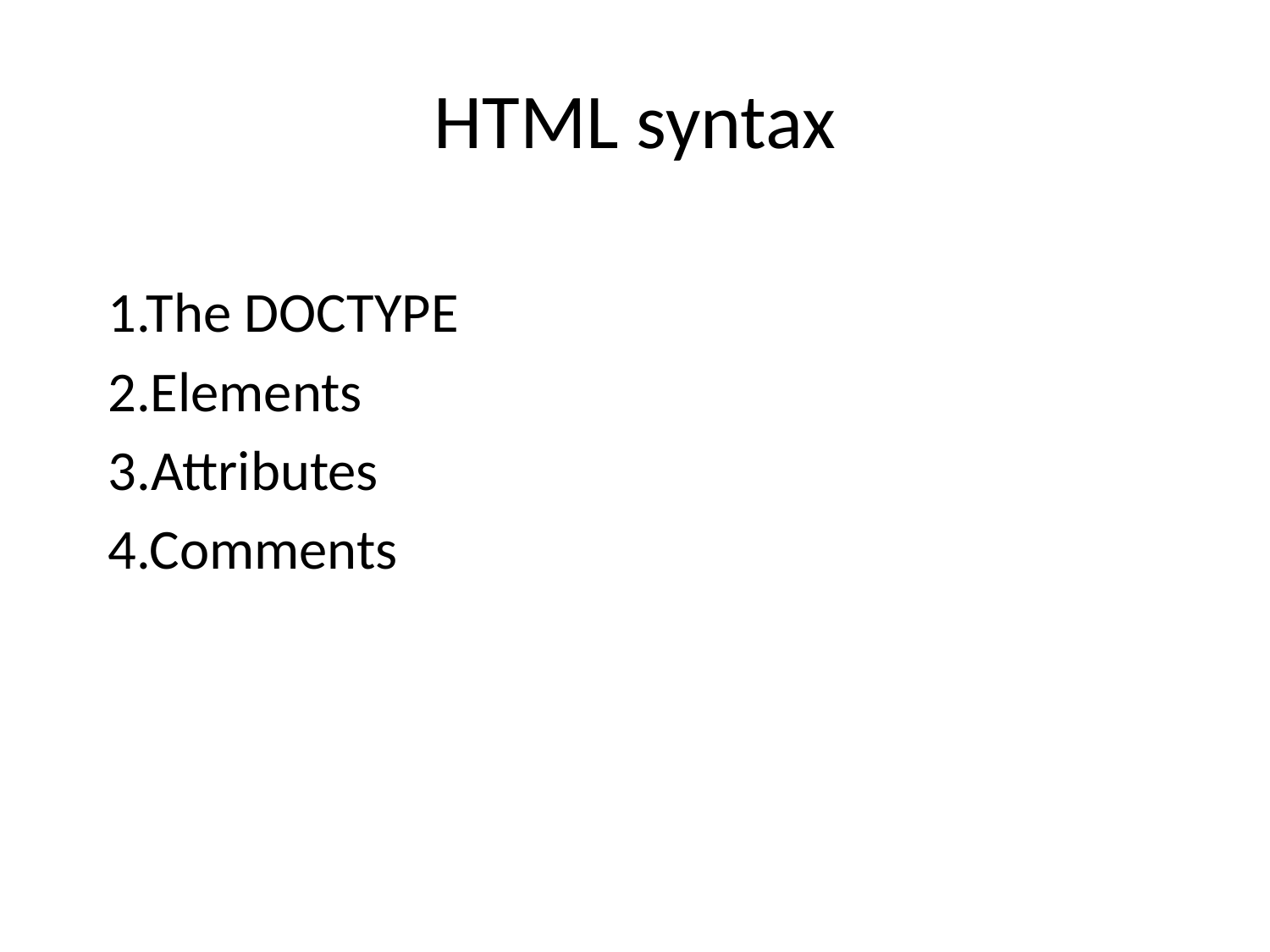

# HTML syntax

1.The DOCTYPE
2.Elements
3.Attributes
4.Comments